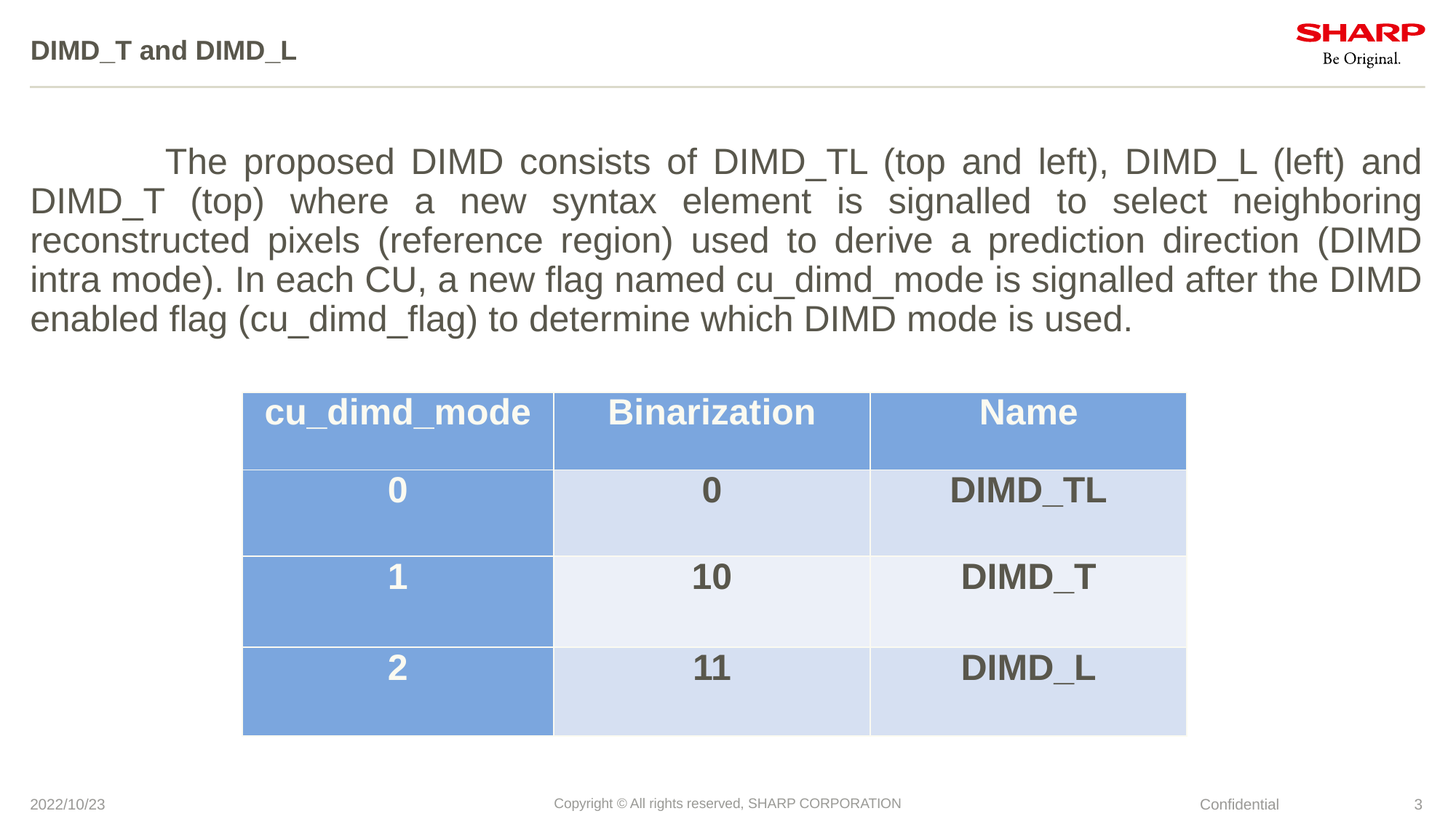

# DIMD_T and DIMD_L
　　　The proposed DIMD consists of DIMD_TL (top and left), DIMD_L (left) and DIMD_T (top) where a new syntax element is signalled to select neighboring reconstructed pixels (reference region) used to derive a prediction direction (DIMD intra mode). In each CU, a new flag named cu_dimd_mode is signalled after the DIMD enabled flag (cu_dimd_flag) to determine which DIMD mode is used.
| cu\_dimd\_mode | Binarization | Name |
| --- | --- | --- |
| 0 | 0 | DIMD\_TL |
| 1 | 10 | DIMD\_T |
| 2 | 11 | DIMD\_L |
Confidential
2022/10/23
Copyright © All rights reserved, SHARP CORPORATION
3